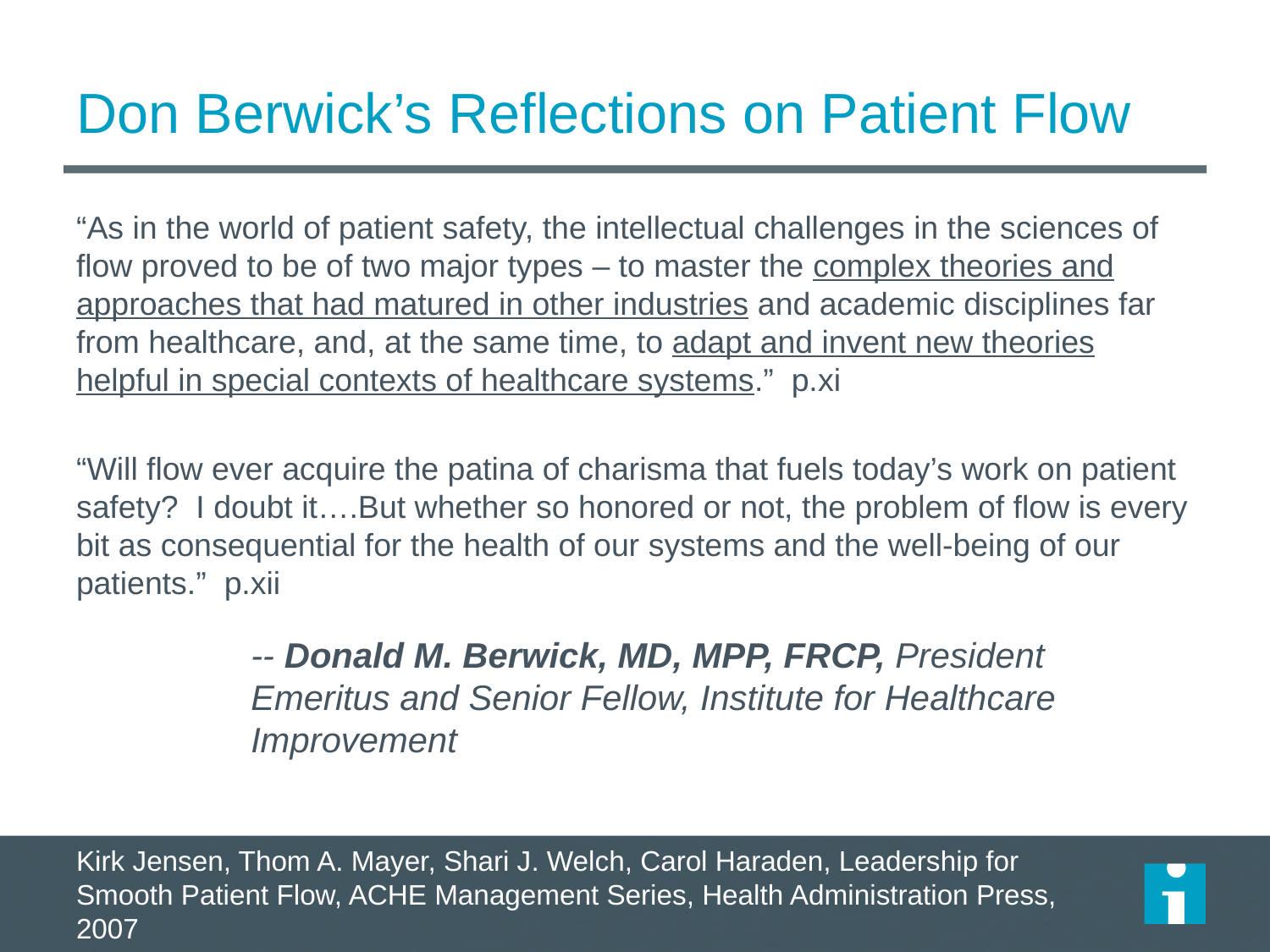

# Don Berwick’s Reflections on Patient Flow
“As in the world of patient safety, the intellectual challenges in the sciences of flow proved to be of two major types – to master the complex theories and approaches that had matured in other industries and academic disciplines far from healthcare, and, at the same time, to adapt and invent new theories helpful in special contexts of healthcare systems.”  p.xi

“Will flow ever acquire the patina of charisma that fuels today’s work on patient safety?  I doubt it….But whether so honored or not, the problem of flow is every bit as consequential for the health of our systems and the well-being of our patients.”  p.xii

-- Donald M. Berwick, MD, MPP, FRCP, President Emeritus and Senior Fellow, Institute for Healthcare Improvement
Kirk Jensen, Thom A. Mayer, Shari J. Welch, Carol Haraden, Leadership for Smooth Patient Flow, ACHE Management Series, Health Administration Press, 2007